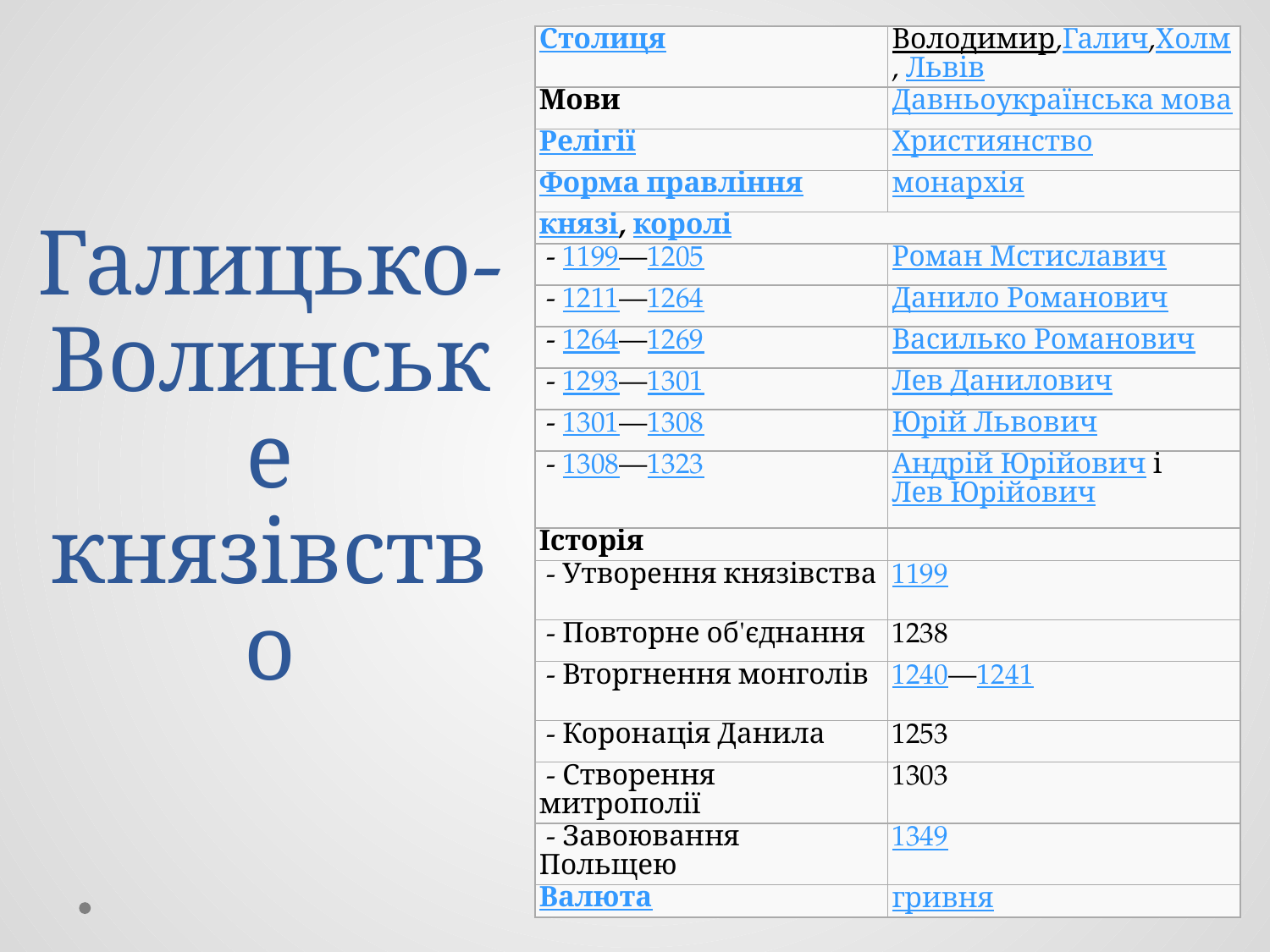

| Столиця | Володимир,Галич,Холм, Львів |
| --- | --- |
| Мови | Давньоукраїнська мова |
| Релігії | Християнство |
| Форма правління | монархія |
| князі, королі |  |
| - 1199—1205 | Роман Мстиславич |
| - 1211—1264 | Данило Романович |
| - 1264—1269 | Василько Романович |
| - 1293—1301 | Лев Данилович |
| - 1301—1308 | Юрій Львович |
| - 1308—1323 | Андрій Юрійович і Лев Юрійович |
| Історія |  |
| - Утворення князівства | 1199 |
| - Повторне об'єднання | 1238 |
| - Вторгнення монголів | 1240—1241 |
| - Коронація Данила | 1253 |
| - Створення митрополії | 1303 |
| - Завоювання Польщею | 1349 |
| Валюта | гривня |
# Галицько-Волинське князівство